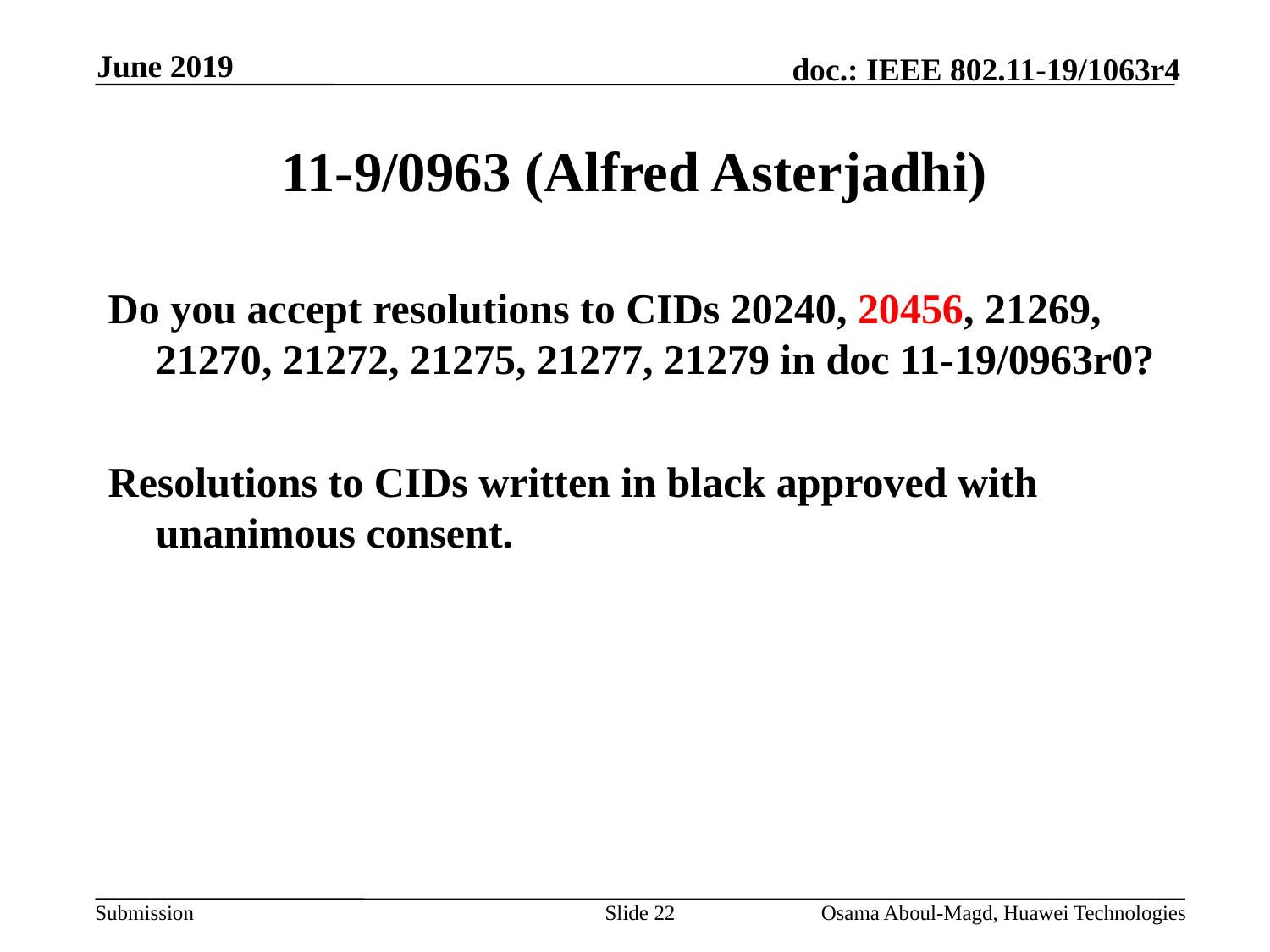

June 2019
# 11-9/0963 (Alfred Asterjadhi)
Do you accept resolutions to CIDs 20240, 20456, 21269, 21270, 21272, 21275, 21277, 21279 in doc 11-19/0963r0?

Resolutions to CIDs written in black approved with unanimous consent.
Slide 22
Osama Aboul-Magd, Huawei Technologies